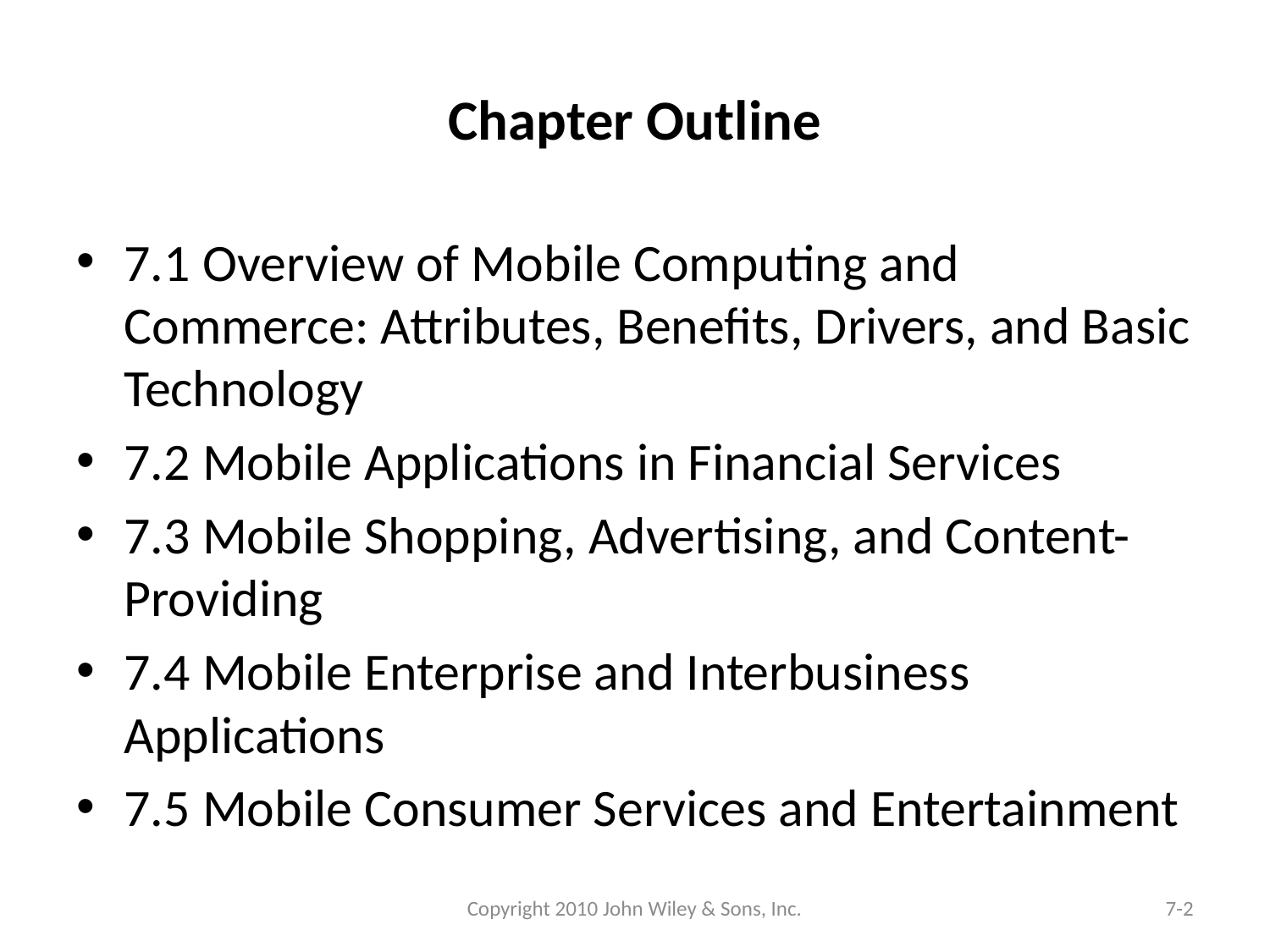

# Chapter Outline
7.1 Overview of Mobile Computing and Commerce: Attributes, Benefits, Drivers, and Basic Technology
7.2 Mobile Applications in Financial Services
7.3 Mobile Shopping, Advertising, and Content-Providing
7.4 Mobile Enterprise and Interbusiness Applications
7.5 Mobile Consumer Services and Entertainment
Copyright 2010 John Wiley & Sons, Inc.
7-2